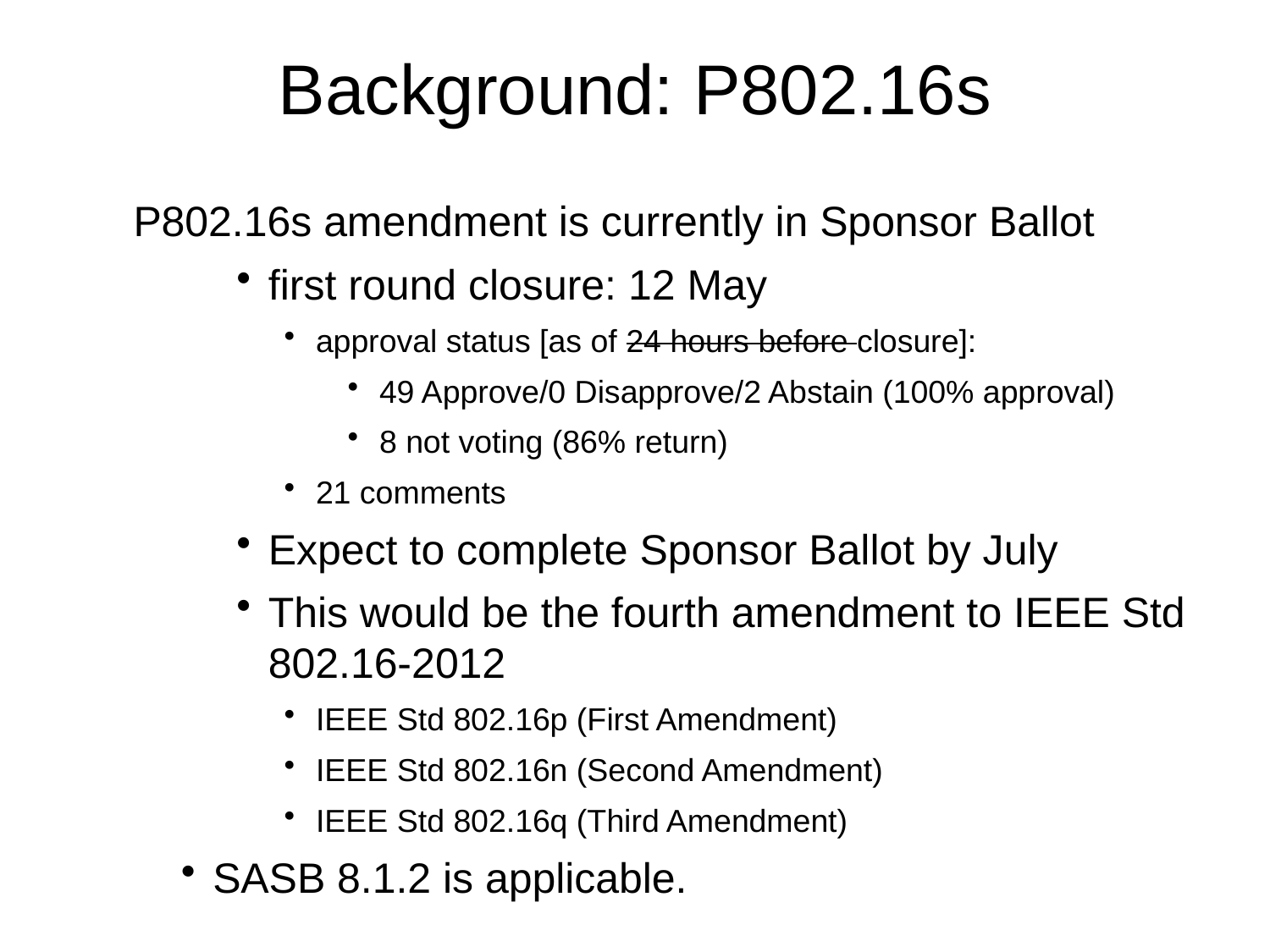

# Background: P802.16s
P802.16s amendment is currently in Sponsor Ballot
first round closure: 12 May
approval status [as of 24 hours before closure]:
49 Approve/0 Disapprove/2 Abstain (100% approval)
8 not voting (86% return)
21 comments
Expect to complete Sponsor Ballot by July
This would be the fourth amendment to IEEE Std 802.16-2012
IEEE Std 802.16p (First Amendment)
IEEE Std 802.16n (Second Amendment)
IEEE Std 802.16q (Third Amendment)
SASB 8.1.2 is applicable.